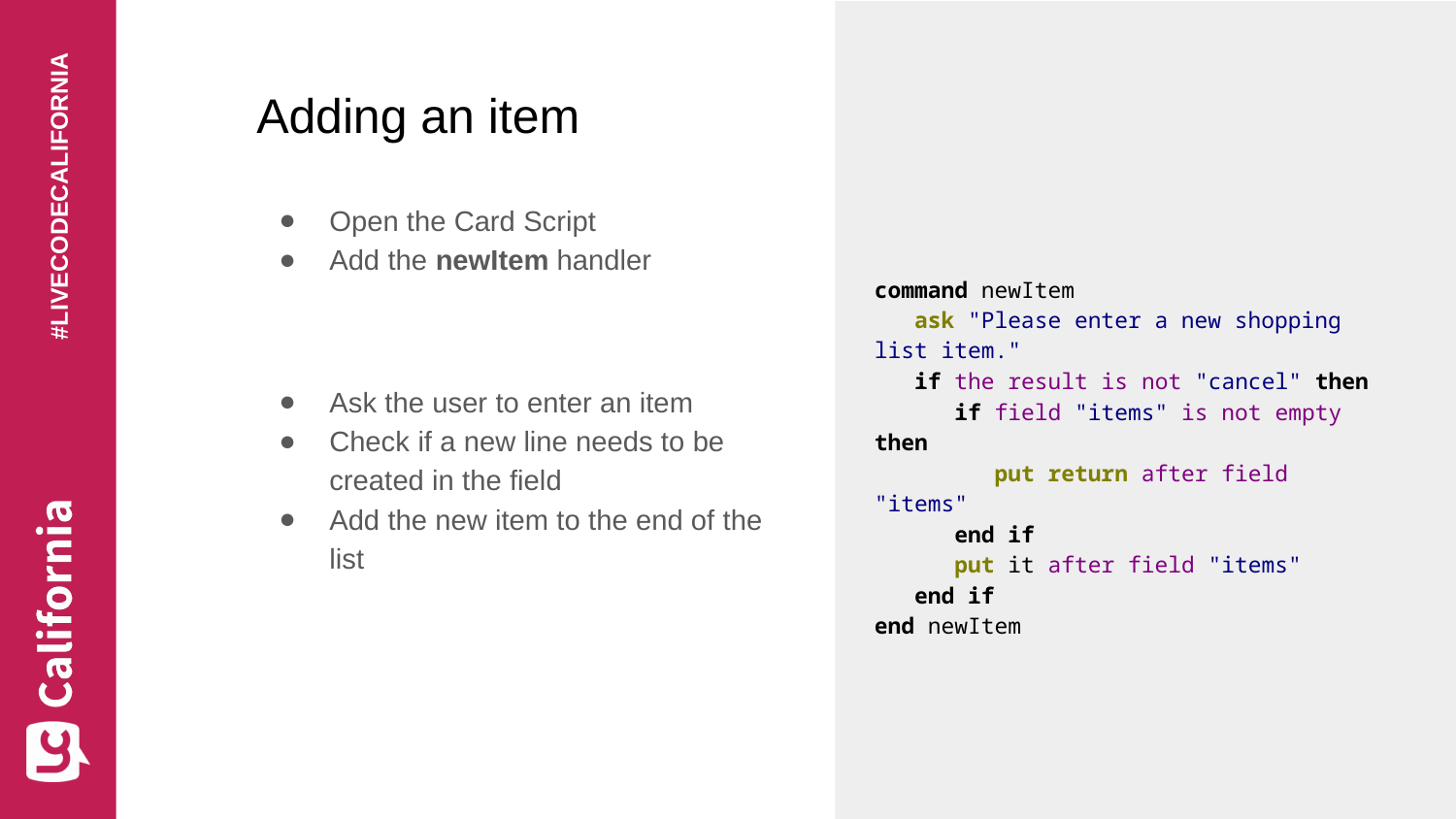

# Adding an item
Open the Card Script
Add the newItem handler

Ask the user to enter an item
Check if a new line needs to be created in the field
Add the new item to the end of the list

command newItem
   ask "Please enter a new shopping list item."
   if the result is not "cancel" then
      if field "items" is not empty then
         put return after field "items"
      end if
      put it after field "items"
   end if
end newItem